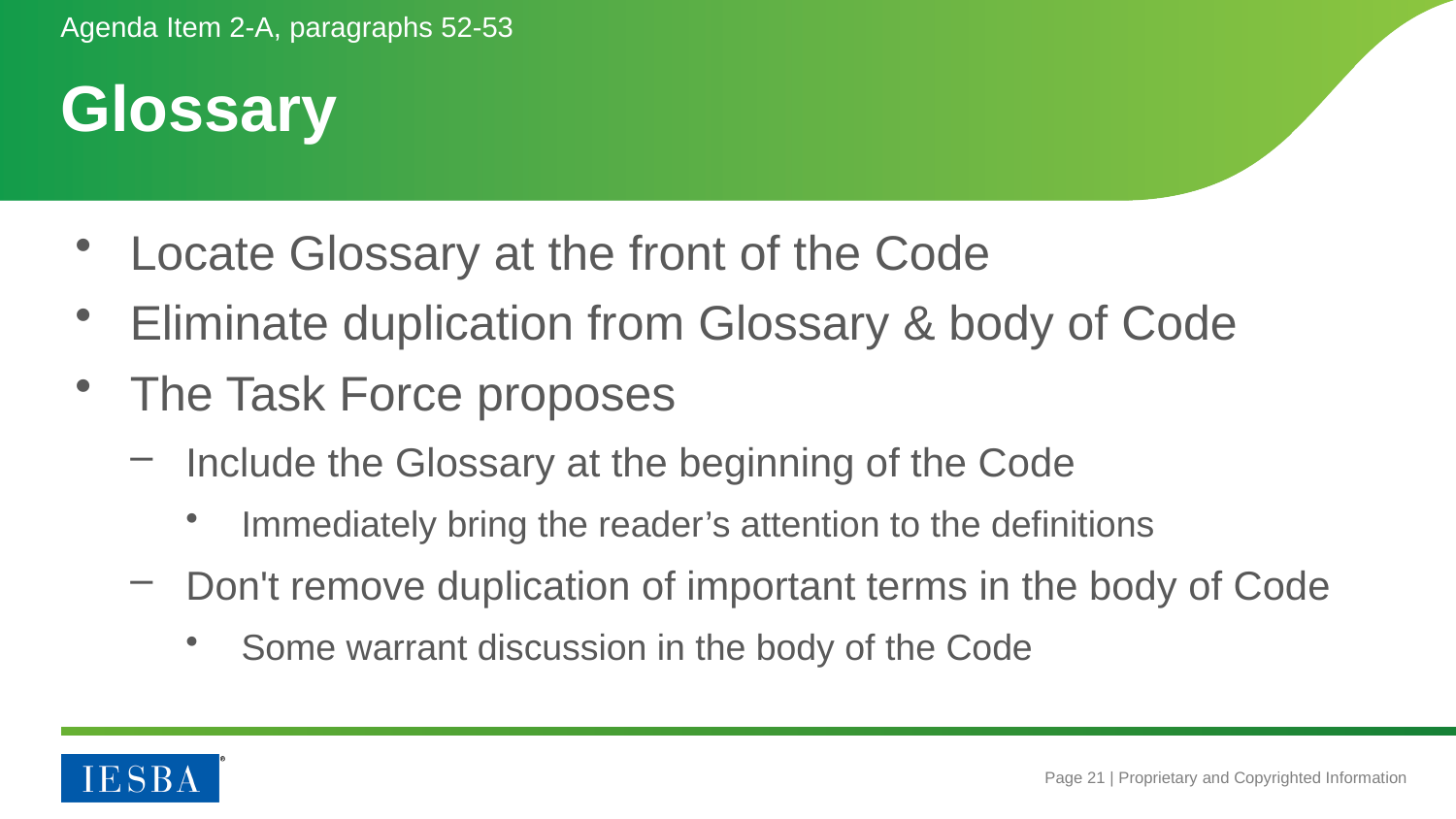

Agenda Item 2-A, paragraphs 52-53
# Glossary
Locate Glossary at the front of the Code
Eliminate duplication from Glossary & body of Code
The Task Force proposes
Include the Glossary at the beginning of the Code
Immediately bring the reader’s attention to the definitions
Don't remove duplication of important terms in the body of Code
Some warrant discussion in the body of the Code